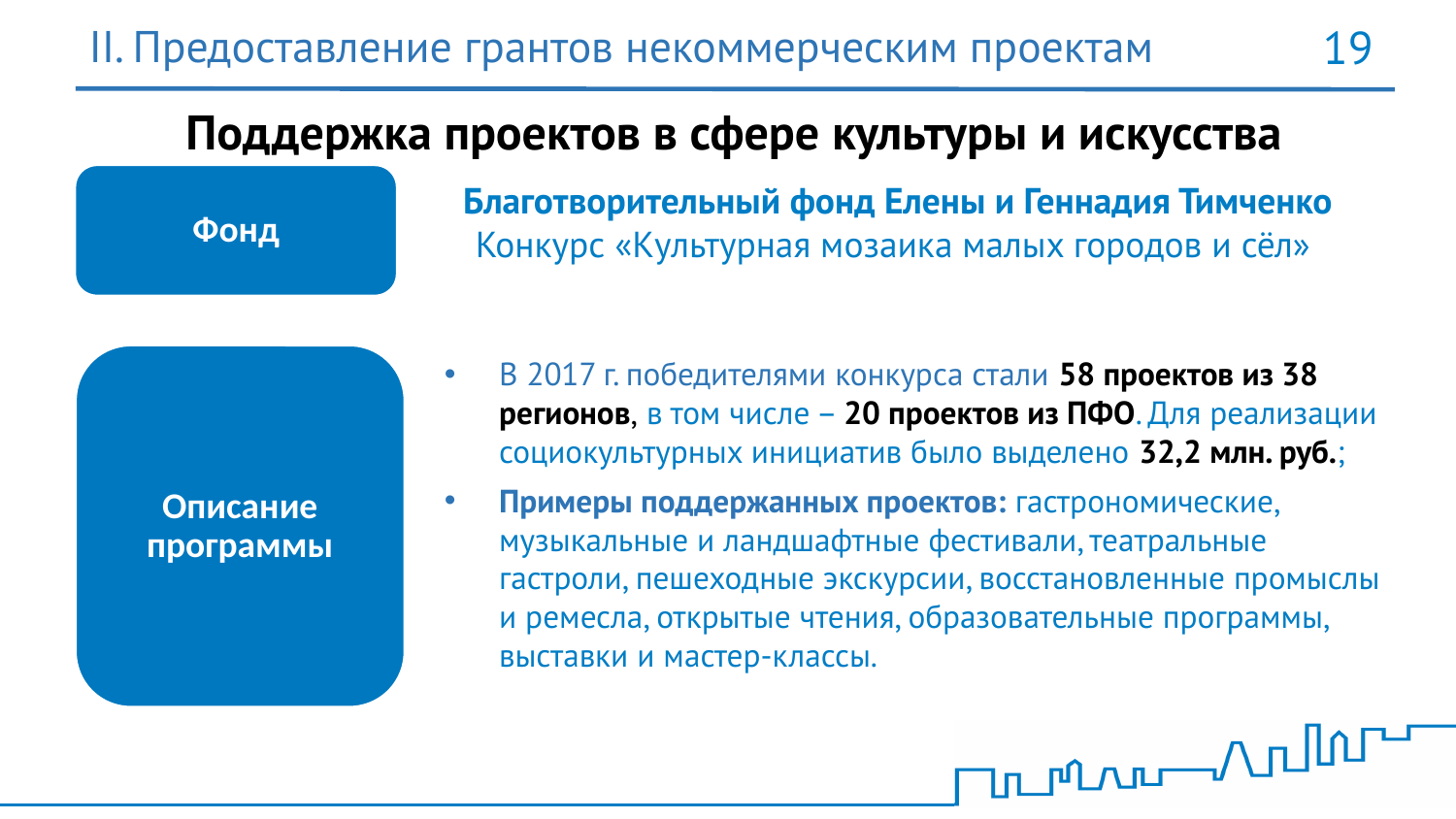

# II. Предоставление грантов некоммерческим проектам
19
Поддержка проектов в сфере культуры и искусства

Фонд
Благотворительный фонд Елены и Геннадия Тимченко
Конкурс «Культурная мозаика малых городов и сёл»

Описание программы
В 2017 г. победителями конкурса стали 58 проектов из 38 регионов, в том числе – 20 проектов из ПФО. Для реализации социокультурных инициатив было выделено 32,2 млн. руб.;
Примеры поддержанных проектов: гастрономические, музыкальные и ландшафтные фестивали, театральные гастроли, пешеходные экскурсии, восстановленные промыслы и ремесла, открытые чтения, образовательные программы, выставки и мастер-классы.